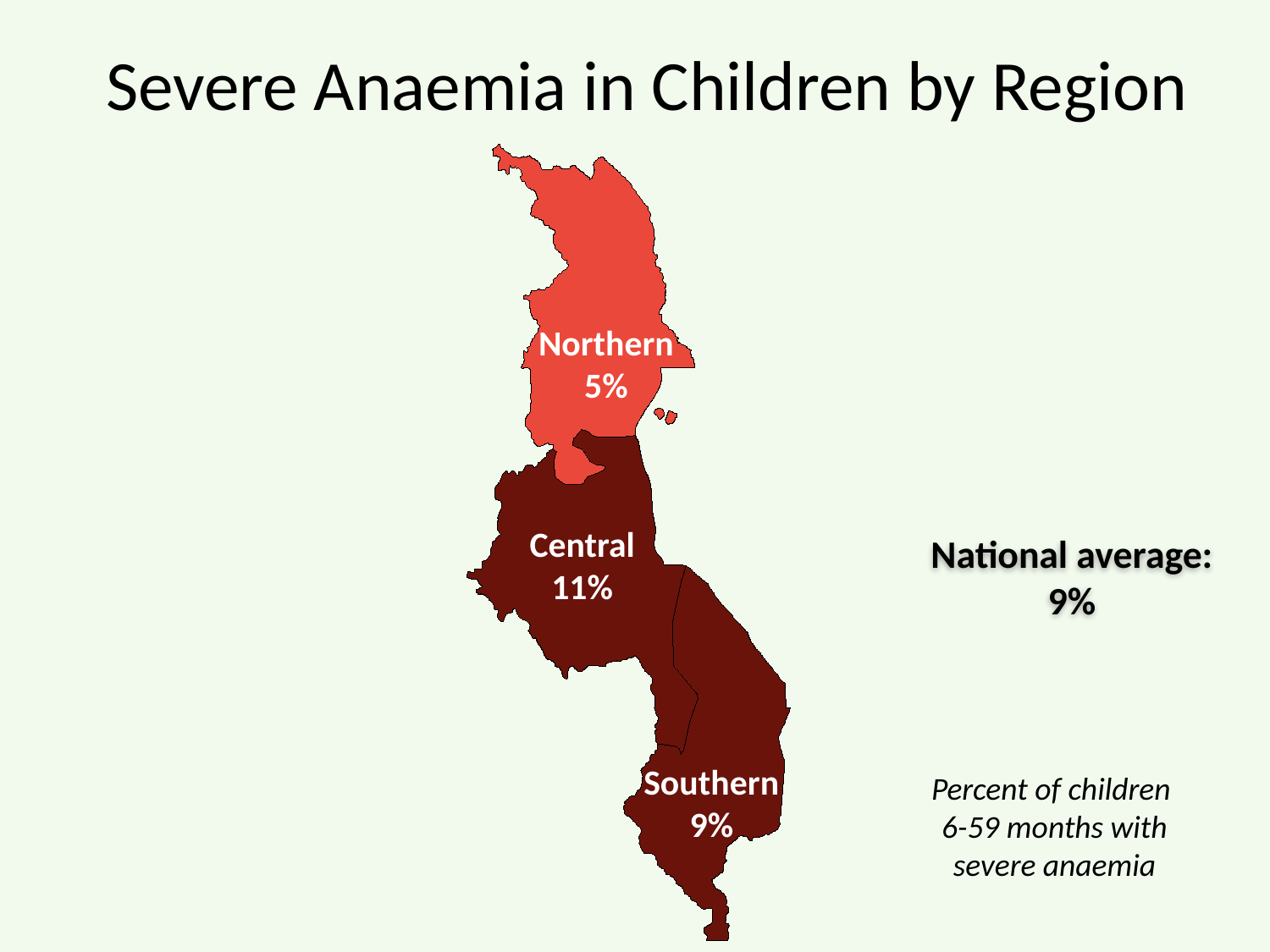

# Severe Anaemia in Children by Region

Northern
5%
National average: 9%
Central
11%
Southern
9%
Percent of children
6-59 months with severe anaemia